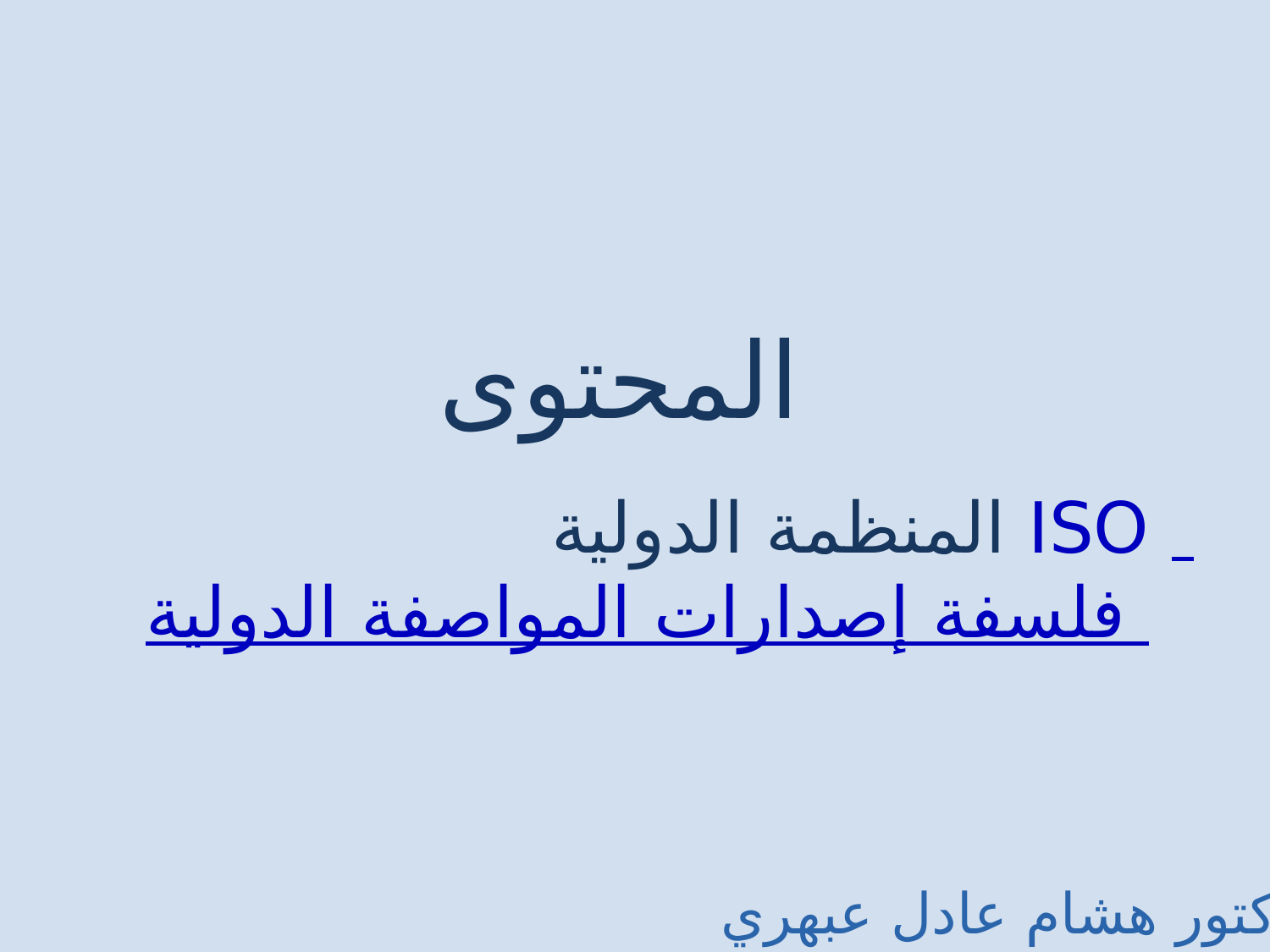

المحتوى

	المنظمة الدولية ISO
 	 فلسفة إصدارات المواصفة الدولية

الدكتور هشام عادل عبهري